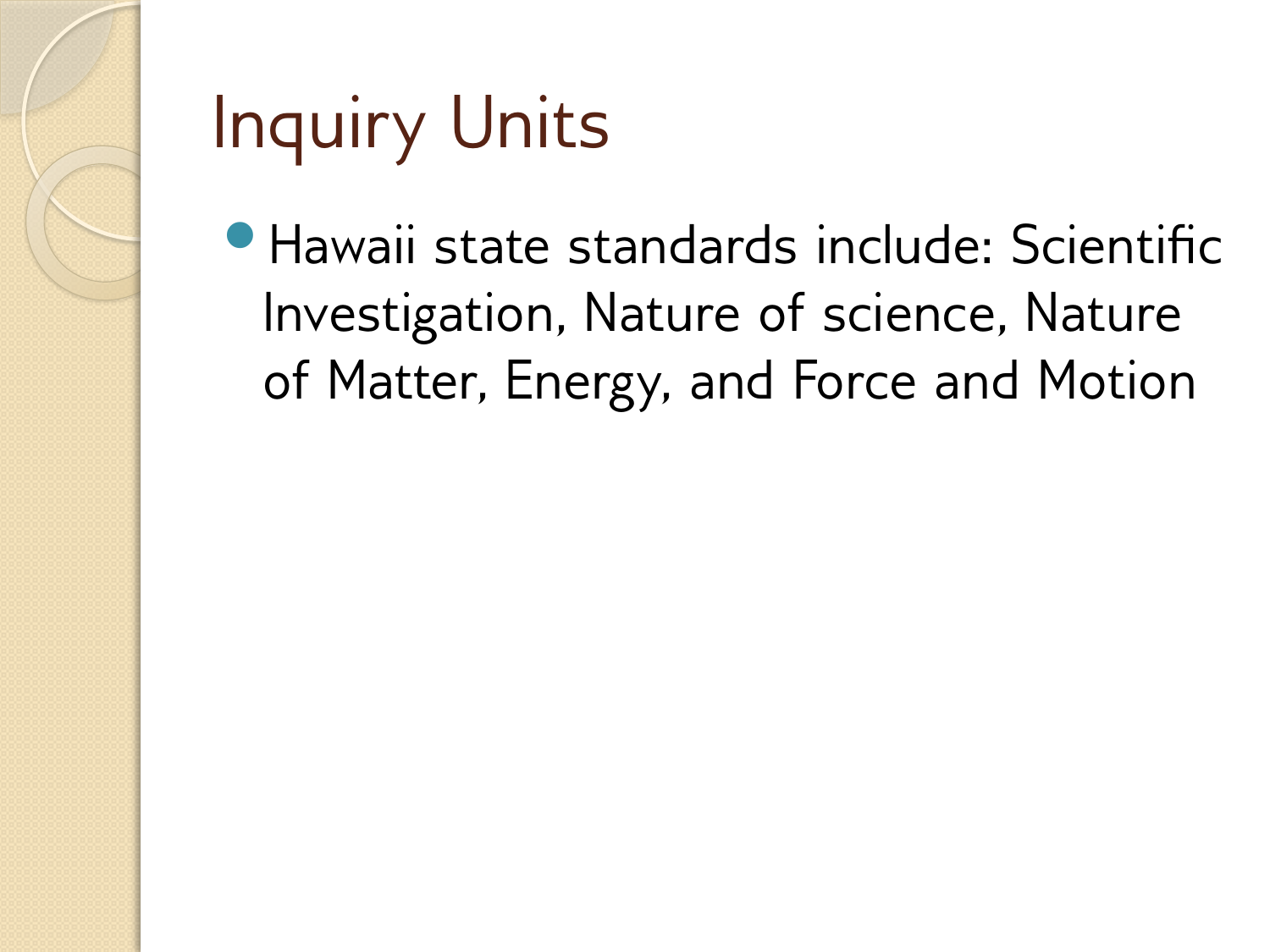

# Inquiry Units
Hawaii state standards include: Scientific Investigation, Nature of science, Nature of Matter, Energy, and Force and Motion